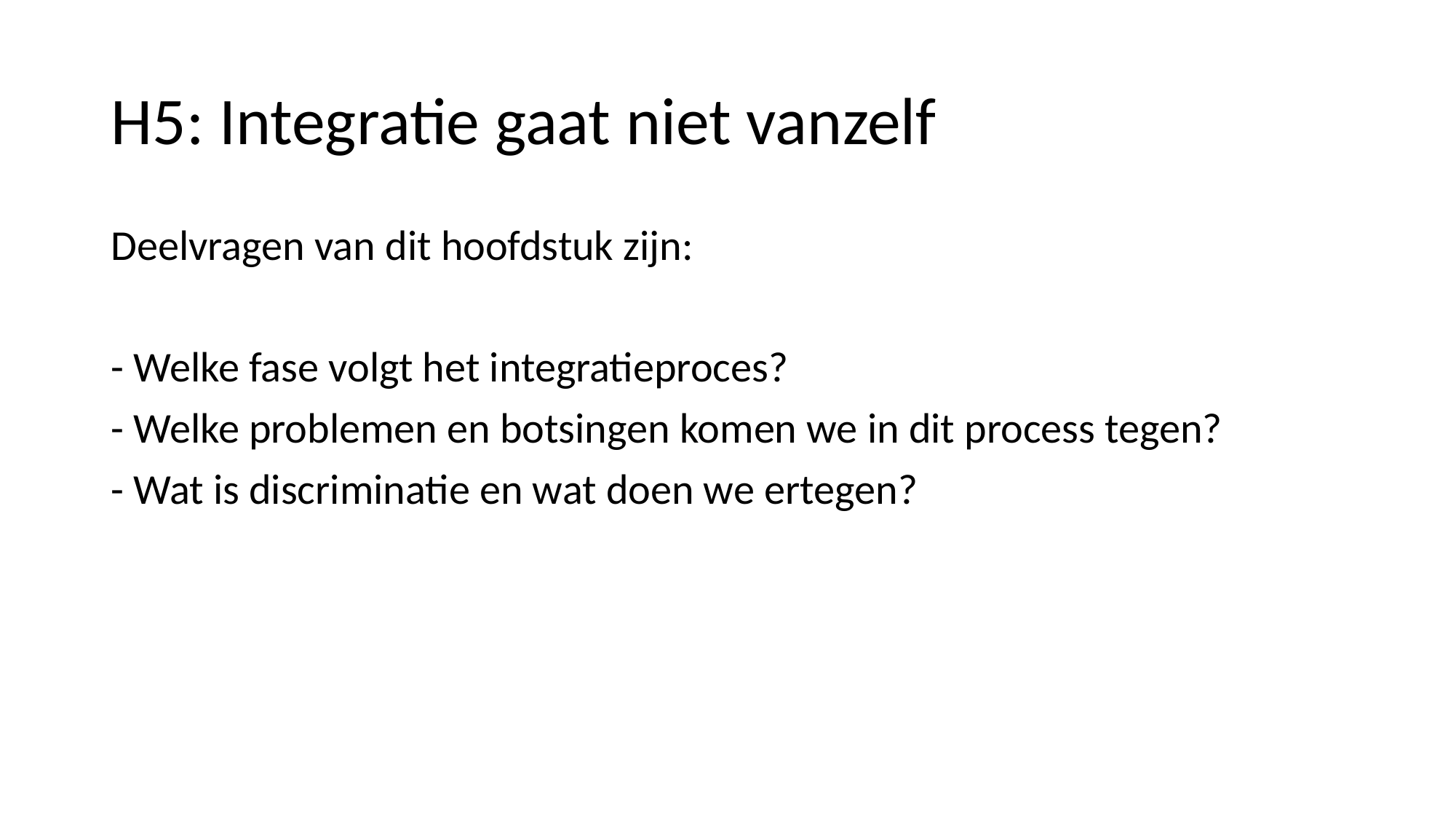

# H5: Integratie gaat niet vanzelf
Deelvragen van dit hoofdstuk zijn:

- Welke fase volgt het integratieproces?
- Welke problemen en botsingen komen we in dit process tegen?
- Wat is discriminatie en wat doen we ertegen?